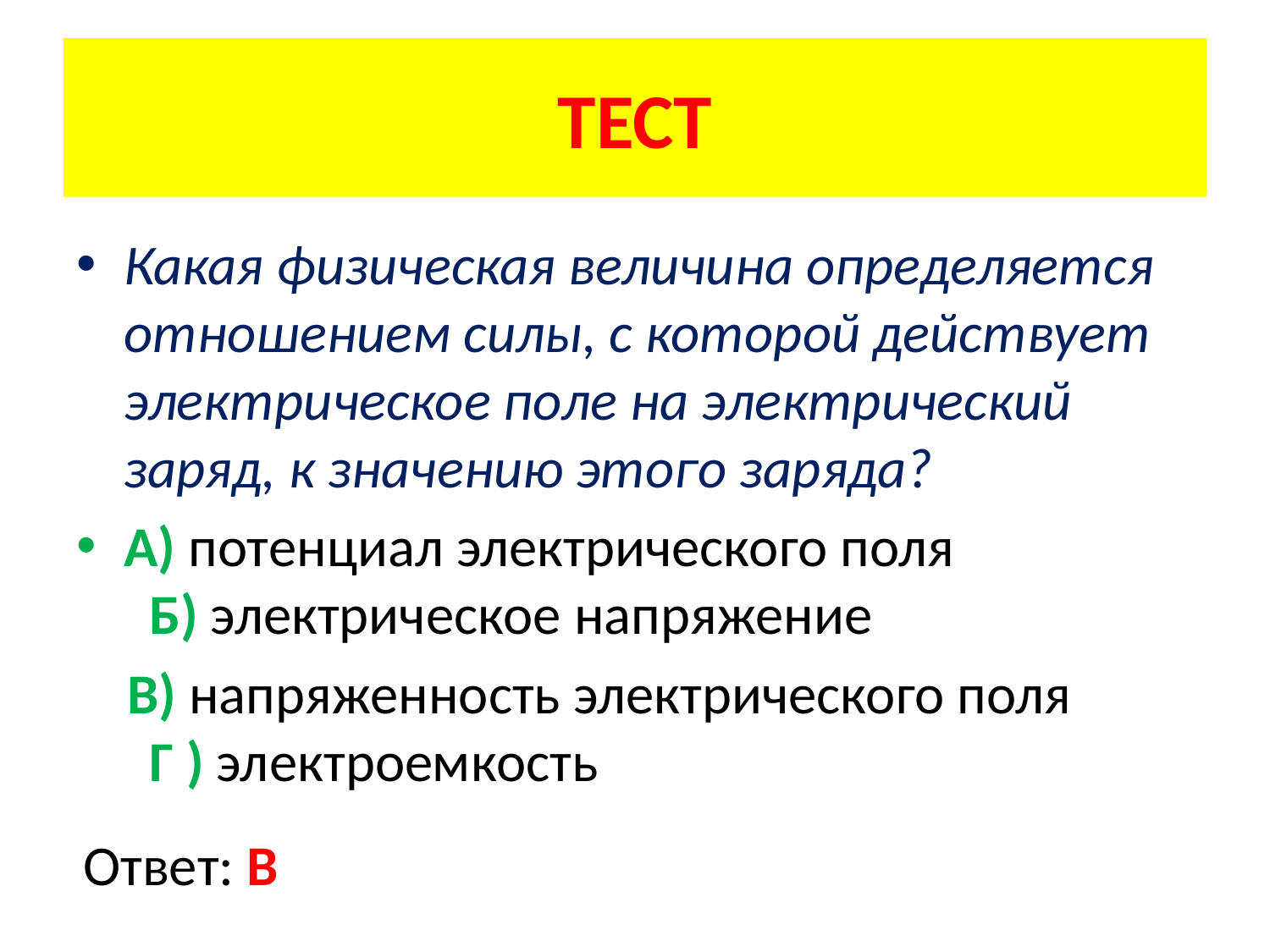

# ТЕСТ
Какая физическая величина определяется отношением силы, с которой действует   электрическое поле на электрический заряд, к значению этого заряда?
А) потенциал электрического поля                     Б) электрическое напряжение
    В) напряженность электрического поля            Г ) электроемкость

Ответ: В